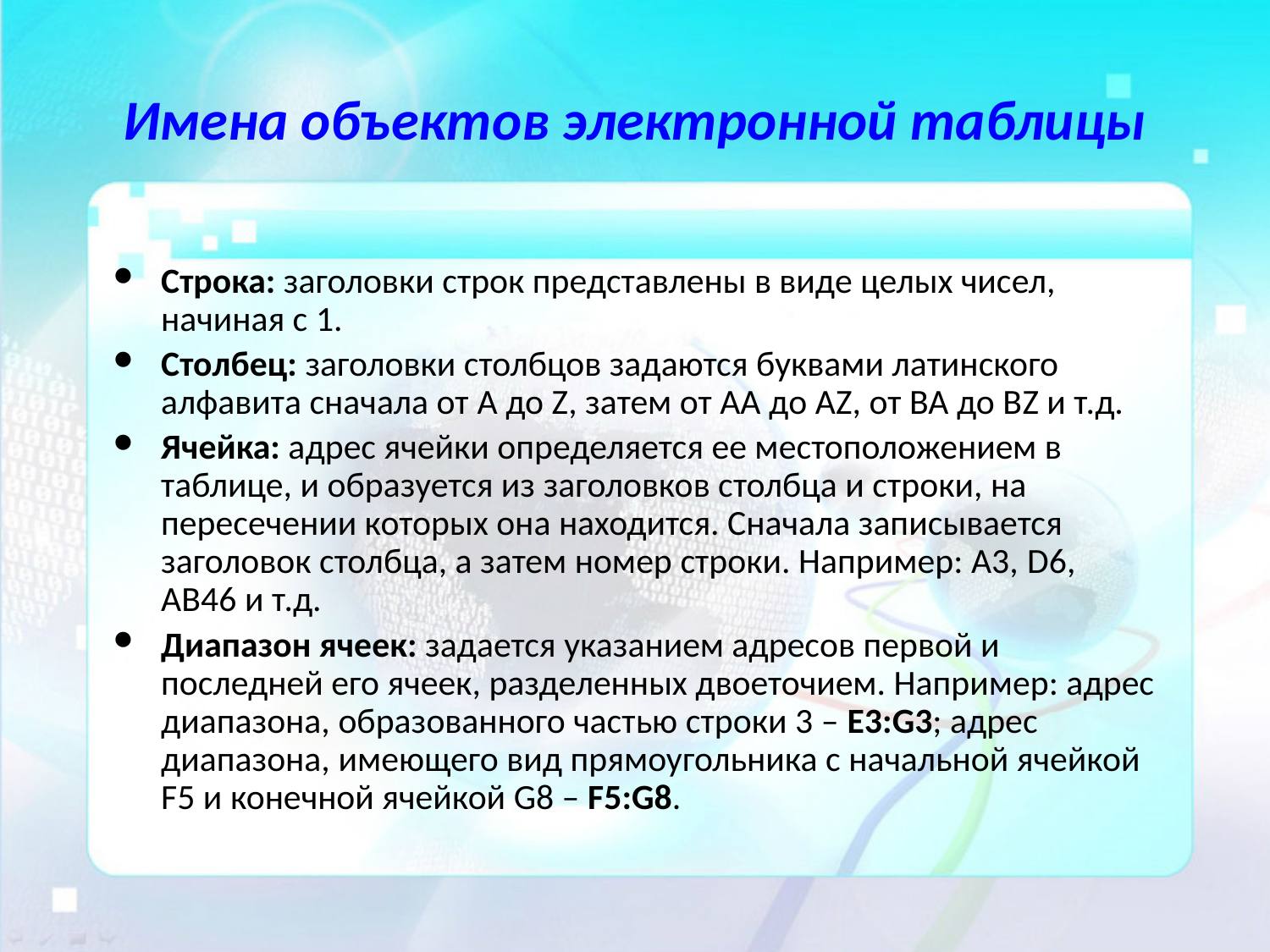

# Имена объектов электронной таблицы
Строка: заголовки строк представлены в виде целых чисел, начиная с 1.
Столбец: заголовки столбцов задаются буквами латинского алфавита сначала от A до Z, затем от АА до AZ, от ВА до ВZ и т.д.
Ячейка: адрес ячейки определяется ее местоположением в таблице, и образуется из заголовков столбца и строки, на пересечении которых она находится. Сначала записывается заголовок столбца, а затем номер строки. Например: А3, D6, АВ46 и т.д.
Диапазон ячеек: задается указанием адресов первой и последней его ячеек, разделенных двоеточием. Например: адрес диапазона, образованного частью строки 3 – Е3:G3; адрес диапазона, имеющего вид прямоугольника с начальной ячейкой
F5 и конечной ячейкой G8 – F5:G8.